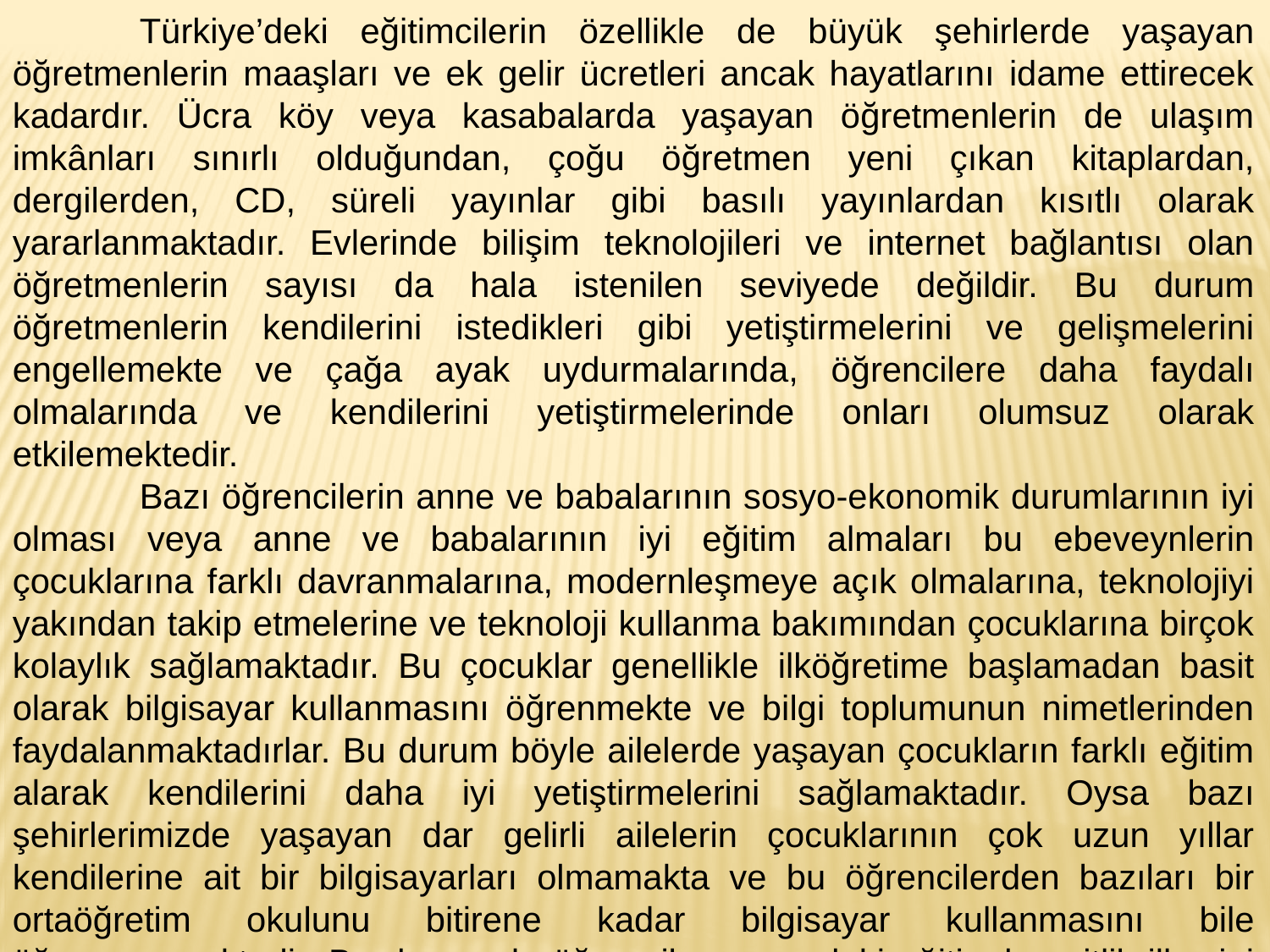

Türkiye’deki eğitimcilerin özellikle de büyük şehirlerde yaşayan öğretmenlerin maaşları ve ek gelir ücretleri ancak hayatlarını idame ettirecek kadardır. Ücra köy veya kasabalarda yaşayan öğretmenlerin de ulaşım imkânları sınırlı olduğundan, çoğu öğretmen yeni çıkan kitaplardan, dergilerden, CD, süreli yayınlar gibi basılı yayınlardan kısıtlı olarak yararlanmaktadır. Evlerinde bilişim teknolojileri ve internet bağlantısı olan öğretmenlerin sayısı da hala istenilen seviyede değildir. Bu durum öğretmenlerin kendilerini istedikleri gibi yetiştirmelerini ve gelişmelerini engellemekte ve çağa ayak uydurmalarında, öğrencilere daha faydalı olmalarında ve kendilerini yetiştirmelerinde onları olumsuz olarak etkilemektedir.
	Bazı öğrencilerin anne ve babalarının sosyo-ekonomik durumlarının iyi olması veya anne ve babalarının iyi eğitim almaları bu ebeveynlerin çocuklarına farklı davranmalarına, modernleşmeye açık olmalarına, teknolojiyi yakından takip etmelerine ve teknoloji kullanma bakımından çocuklarına birçok kolaylık sağlamaktadır. Bu çocuklar genellikle ilköğretime başlamadan basit olarak bilgisayar kullanmasını öğrenmekte ve bilgi toplumunun nimetlerinden faydalanmaktadırlar. Bu durum böyle ailelerde yaşayan çocukların farklı eğitim alarak kendilerini daha iyi yetiştirmelerini sağlamaktadır. Oysa bazı şehirlerimizde yaşayan dar gelirli ailelerin çocuklarının çok uzun yıllar kendilerine ait bir bilgisayarları olmamakta ve bu öğrencilerden bazıları bir ortaöğretim okulunu bitirene kadar bilgisayar kullanmasını bile öğrenememektedir. Bu durum da öğrenciler arasındaki eğitimde eşitlik ilkesini ortadan kaldırmaktadır.